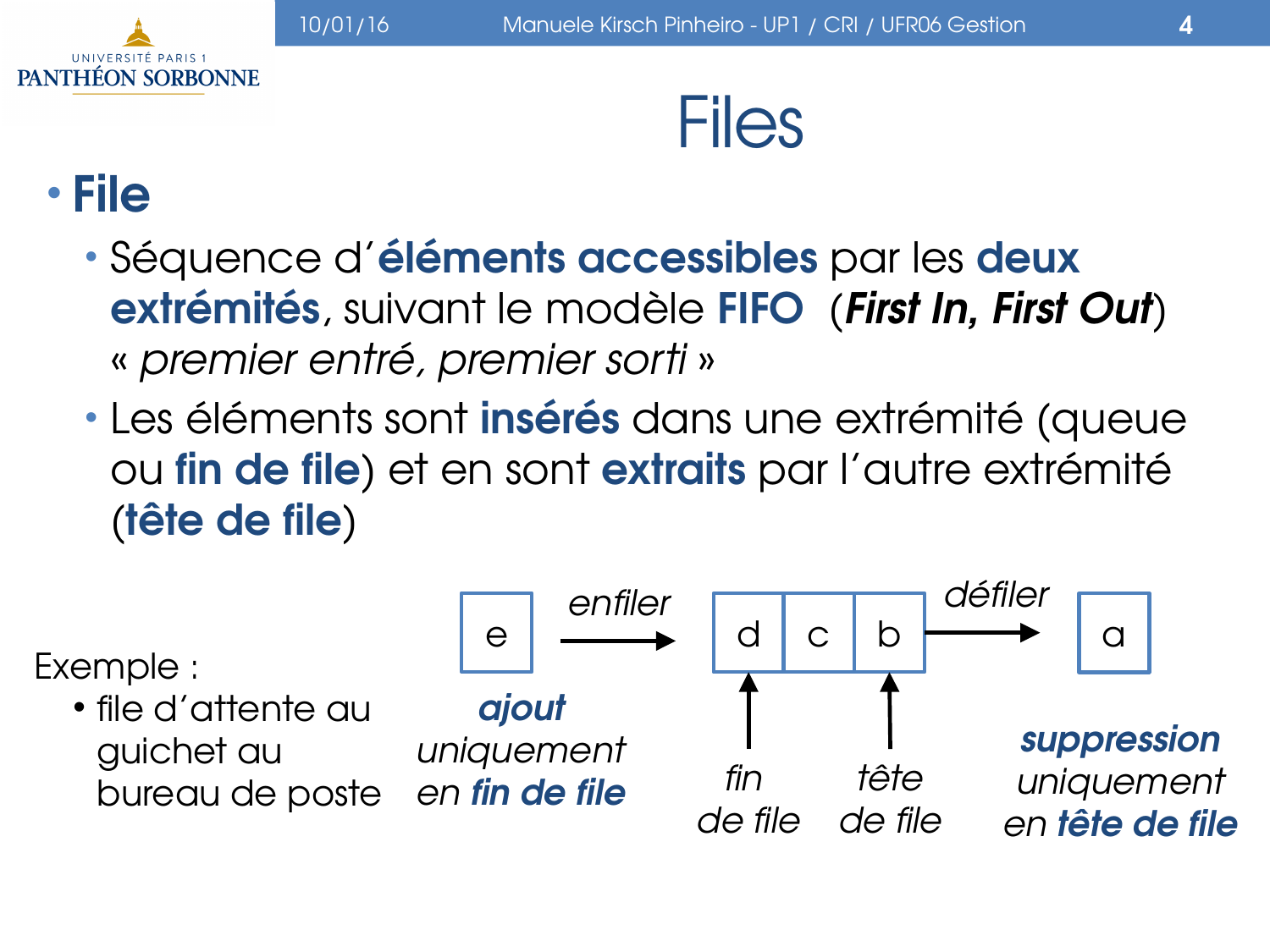

10/01/16
Manuele Kirsch Pinheiro - UP1 / CRI / UFR06 Gestion
4
# Files
File
Séquence d’éléments accessibles par les deux extrémités, suivant le modèle FIFO  (First In, First Out)  « premier entré, premier sorti »
Les éléments sont insérés dans une extrémité (queue ou fin de file) et en sont extraits par l’autre extrémité (tête de file)

défiler
enfiler
e
c
d
b
a
Exemple :
file d’attente au guichet au bureau de poste
ajout uniquement en fin de file
suppression uniquement en tête de file
fin
de file
tête de file